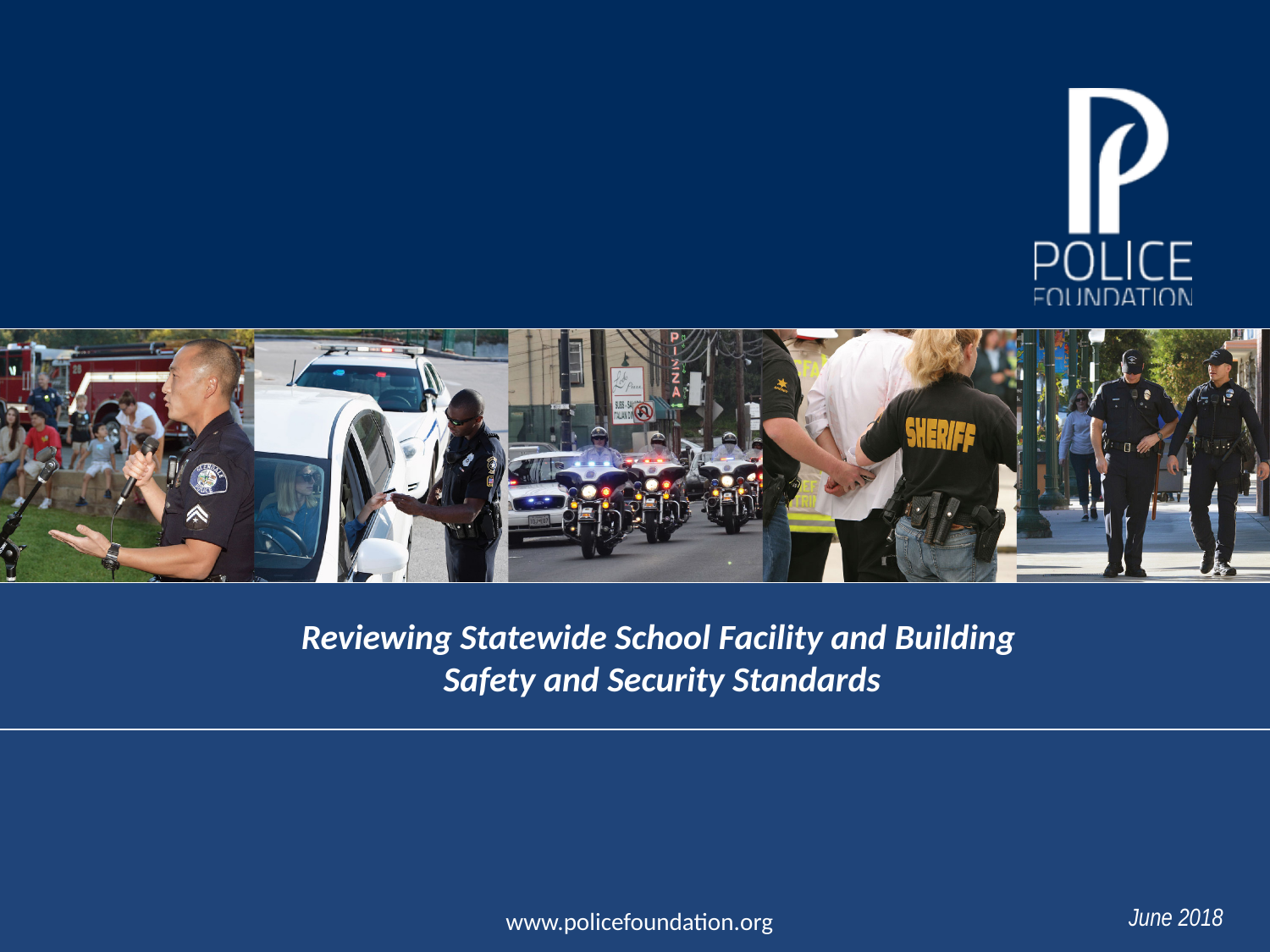

Reviewing Statewide School Facility and Building
Safety and Security Standards
June 2018
www.policefoundation.org